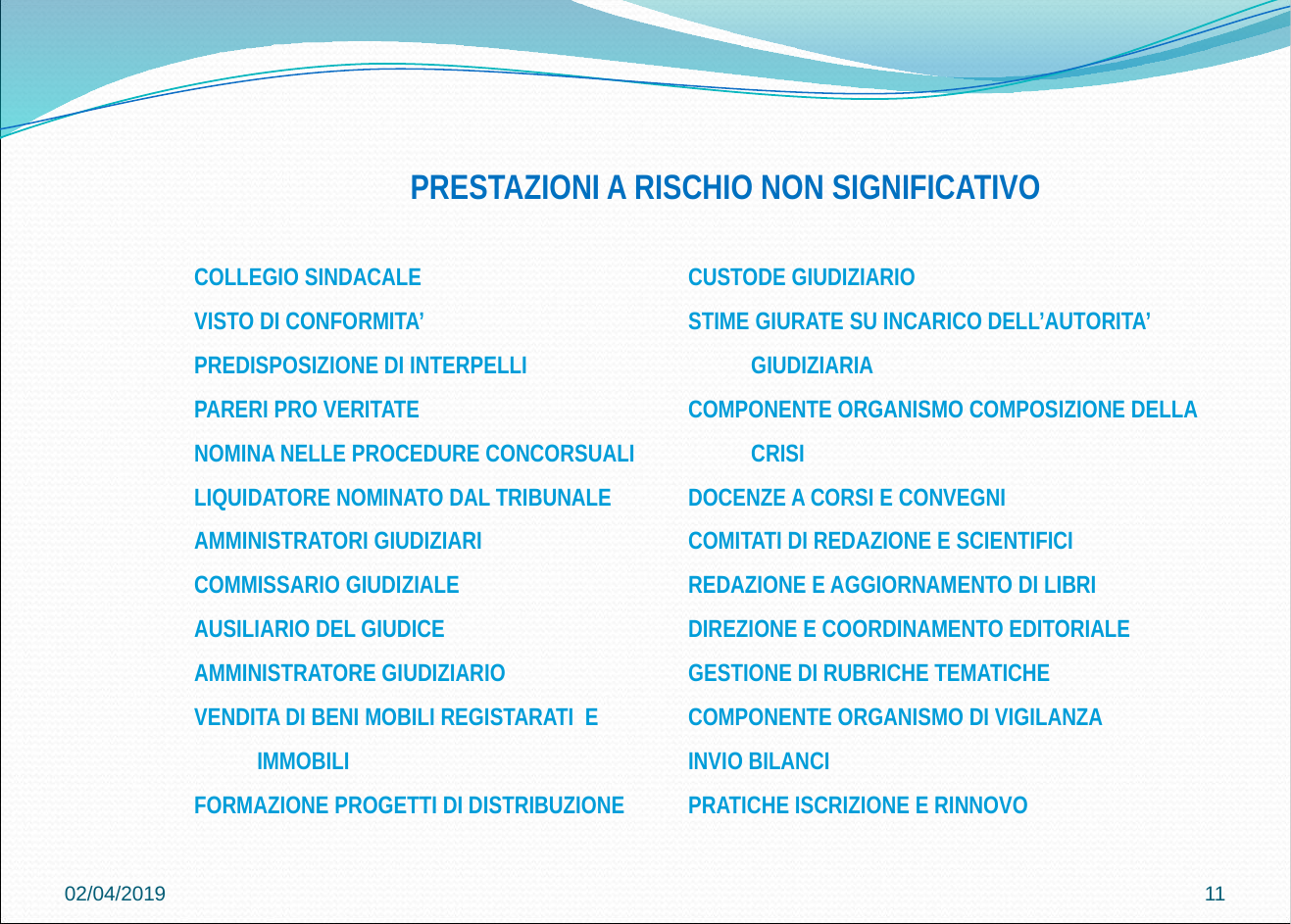

PRESTAZIONI A RISCHIO NON SIGNIFICATIVO

COLLEGIO SINDACALE
VISTO DI CONFORMITA’
PREDISPOSIZIONE DI INTERPELLI
PARERI PRO VERITATE
NOMINA NELLE PROCEDURE CONCORSUALI
LIQUIDATORE NOMINATO DAL TRIBUNALE
AMMINISTRATORI GIUDIZIARI
COMMISSARIO GIUDIZIALE
AUSILIARIO DEL GIUDICE
AMMINISTRATORE GIUDIZIARIO
VENDITA DI BENI MOBILI REGISTARATI  E IMMOBILI
FORMAZIONE PROGETTI DI DISTRIBUZIONE

CUSTODE GIUDIZIARIO
STIME GIURATE SU INCARICO DELL’AUTORITA’ GIUDIZIARIA
COMPONENTE ORGANISMO COMPOSIZIONE DELLA CRISI
DOCENZE A CORSI E CONVEGNI
COMITATI DI REDAZIONE E SCIENTIFICI
REDAZIONE E AGGIORNAMENTO DI LIBRI
DIREZIONE E COORDINAMENTO EDITORIALE
GESTIONE DI RUBRICHE TEMATICHE
COMPONENTE ORGANISMO DI VIGILANZA
INVIO BILANCI
PRATICHE ISCRIZIONE E RINNOVO

02/04/2019

11